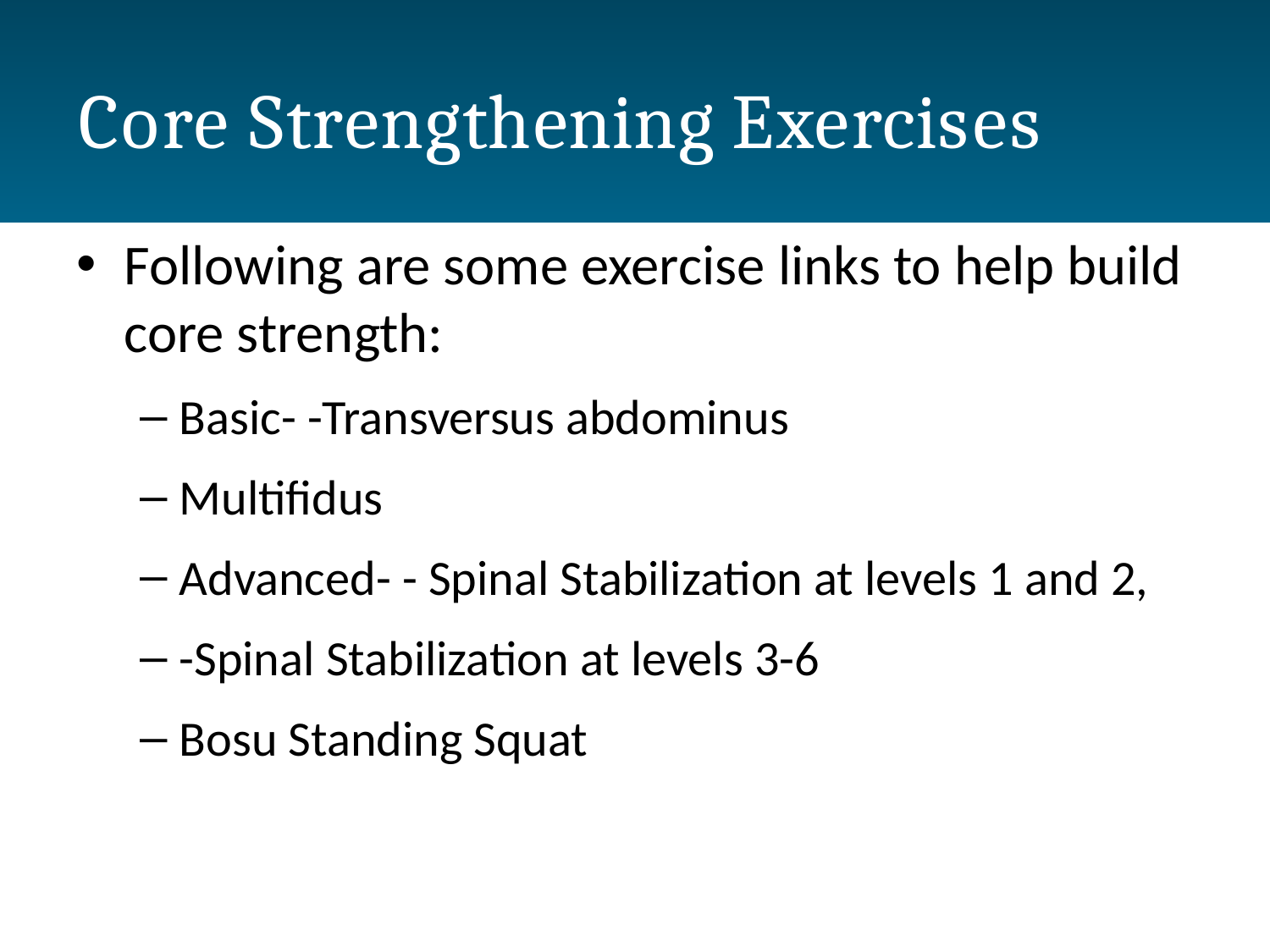

# Core Strengthening Exercises
Following are some exercise links to help build core strength:
Basic- -Transversus abdominus
Multifidus
Advanced- - Spinal Stabilization at levels 1 and 2,
-Spinal Stabilization at levels 3-6
Bosu Standing Squat